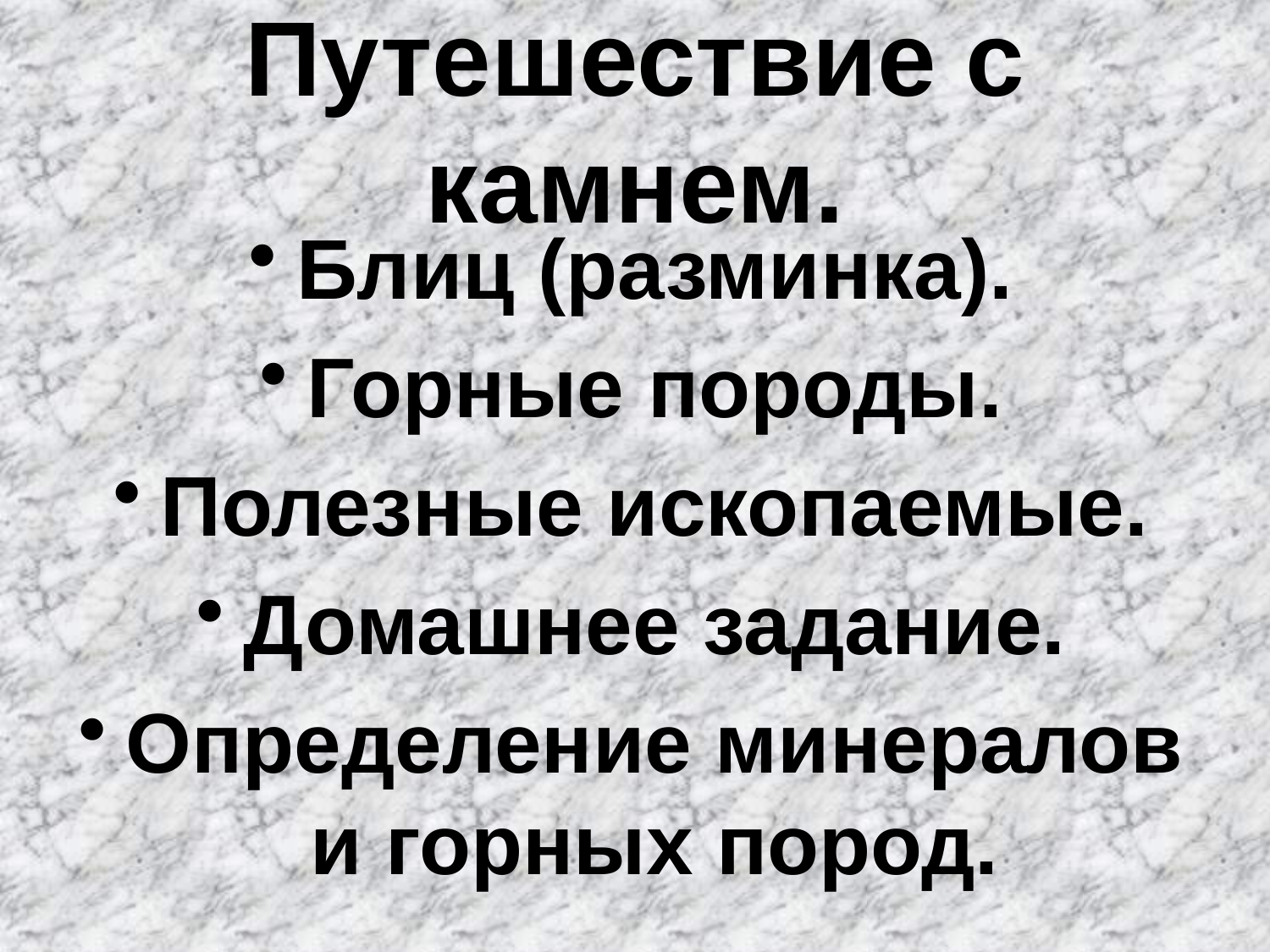

# Путешествие с камнем.
Блиц (разминка).
Горные породы.
Полезные ископаемые.
Домашнее задание.
Определение минералов и горных пород.